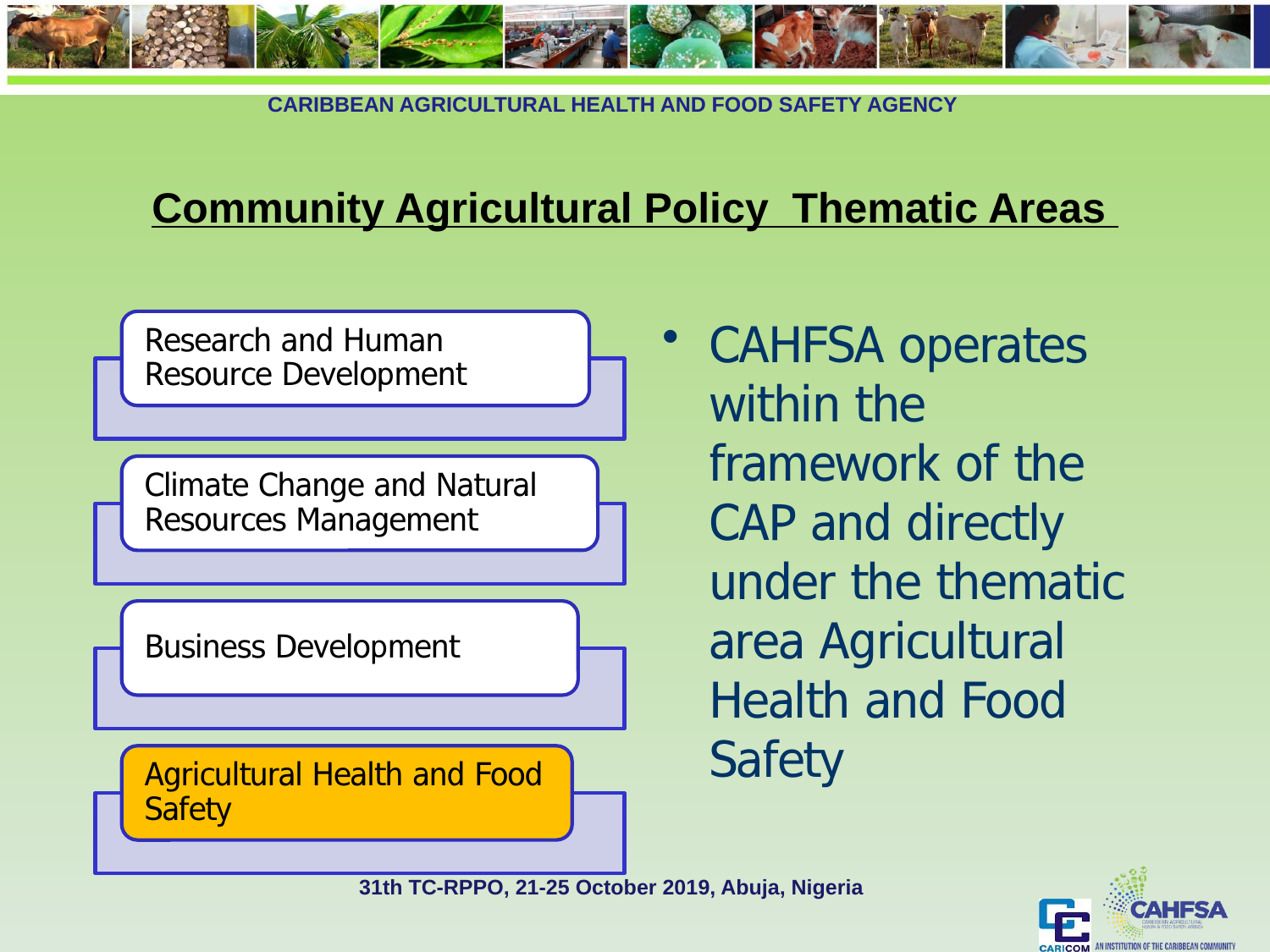

# Community Agricultural Policy  Thematic Areas
Research and Human Resource Development
Climate Change and Natural Resources Management
Business Development
Agricultural Health and Food Safety
CAHFSA operates within the framework of the CAP and directly under the thematic area Agricultural Health and Food Safety